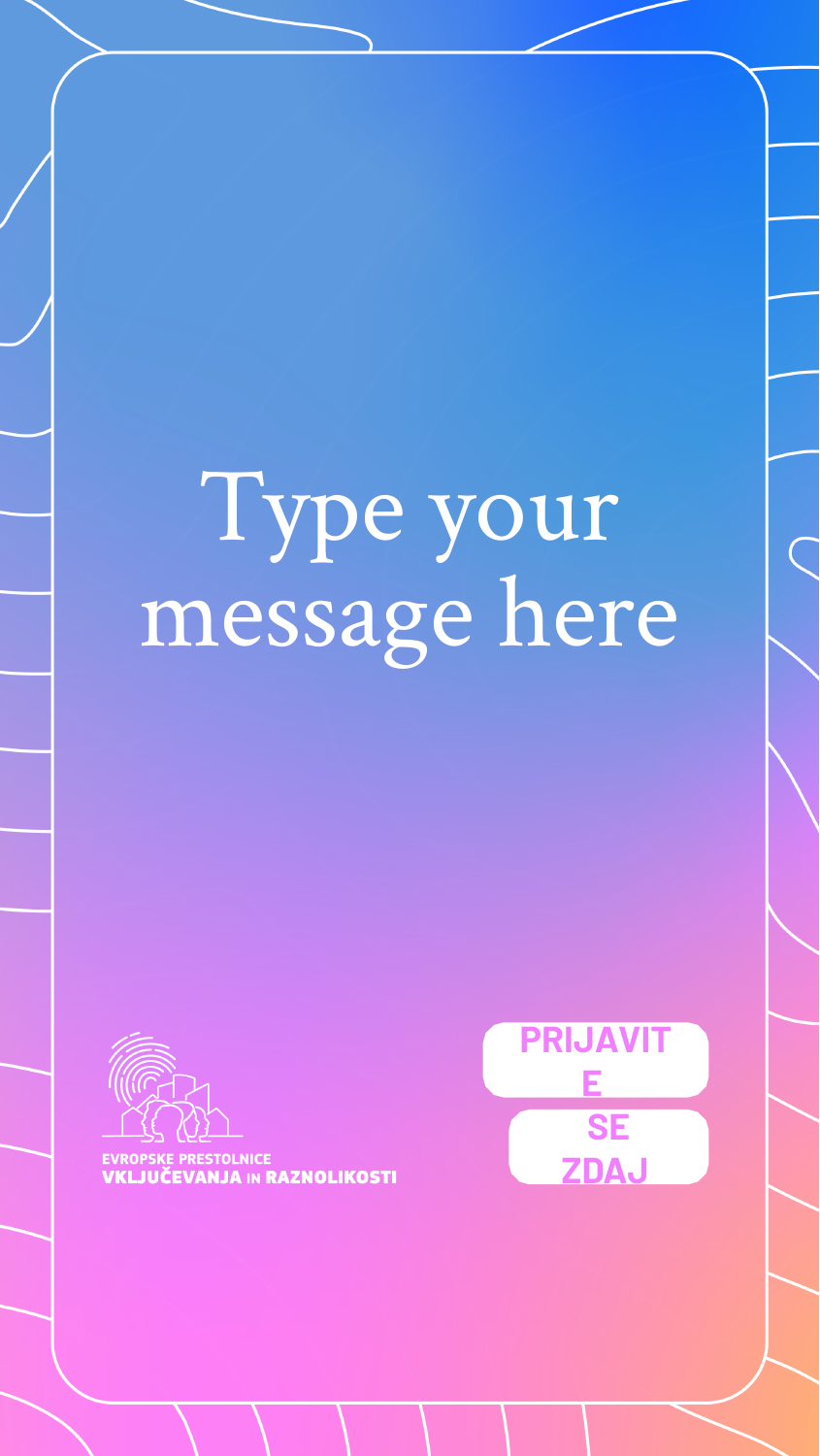

# Type your message here
PRIJAVITE
SE ZDAJ